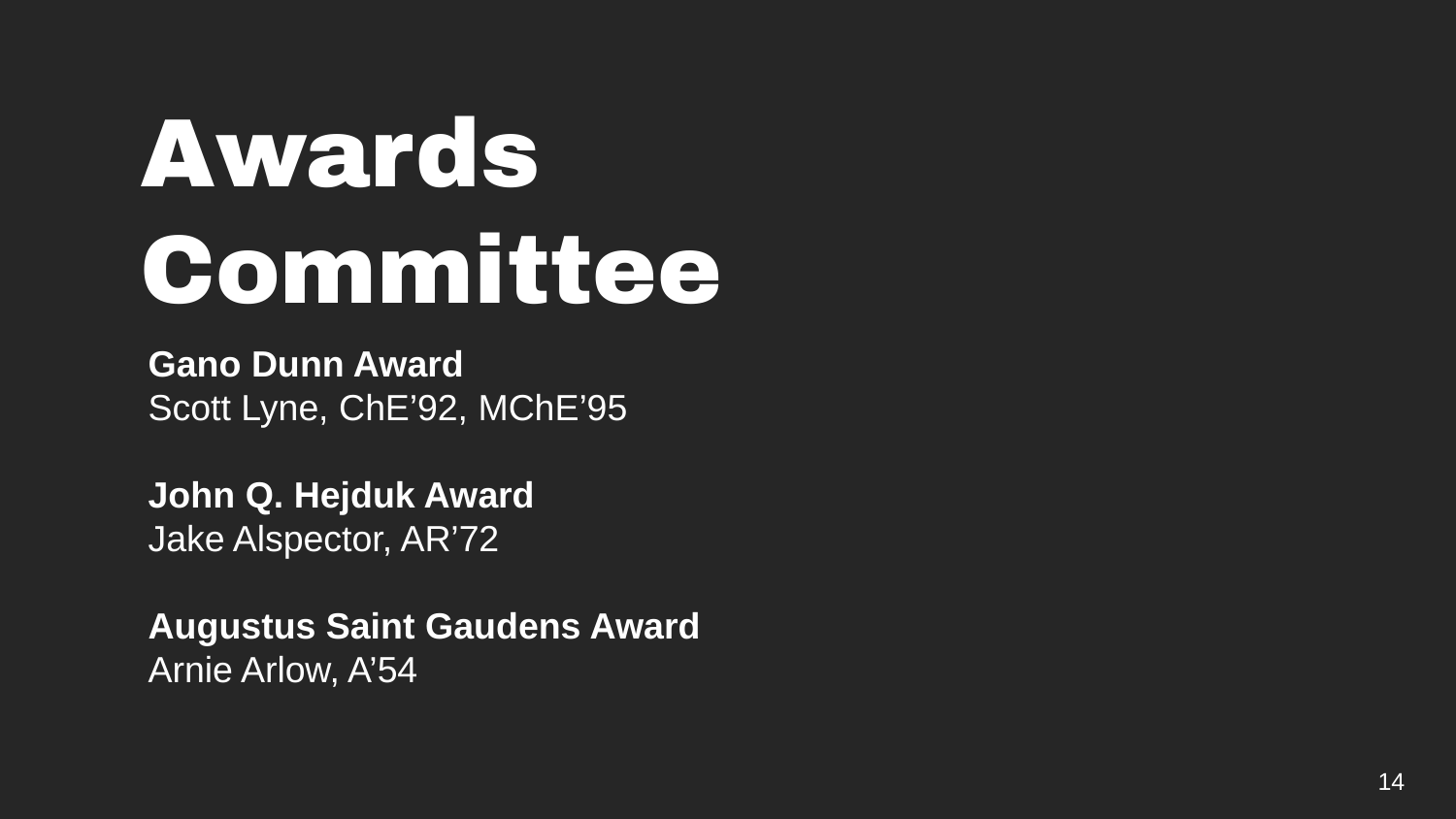

Awards
Committee
Gano Dunn Award
Scott Lyne, ChE’92, MChE’95

John Q. Hejduk Award
Jake Alspector, AR’72

Augustus Saint Gaudens Award
Arnie Arlow, A’54
14